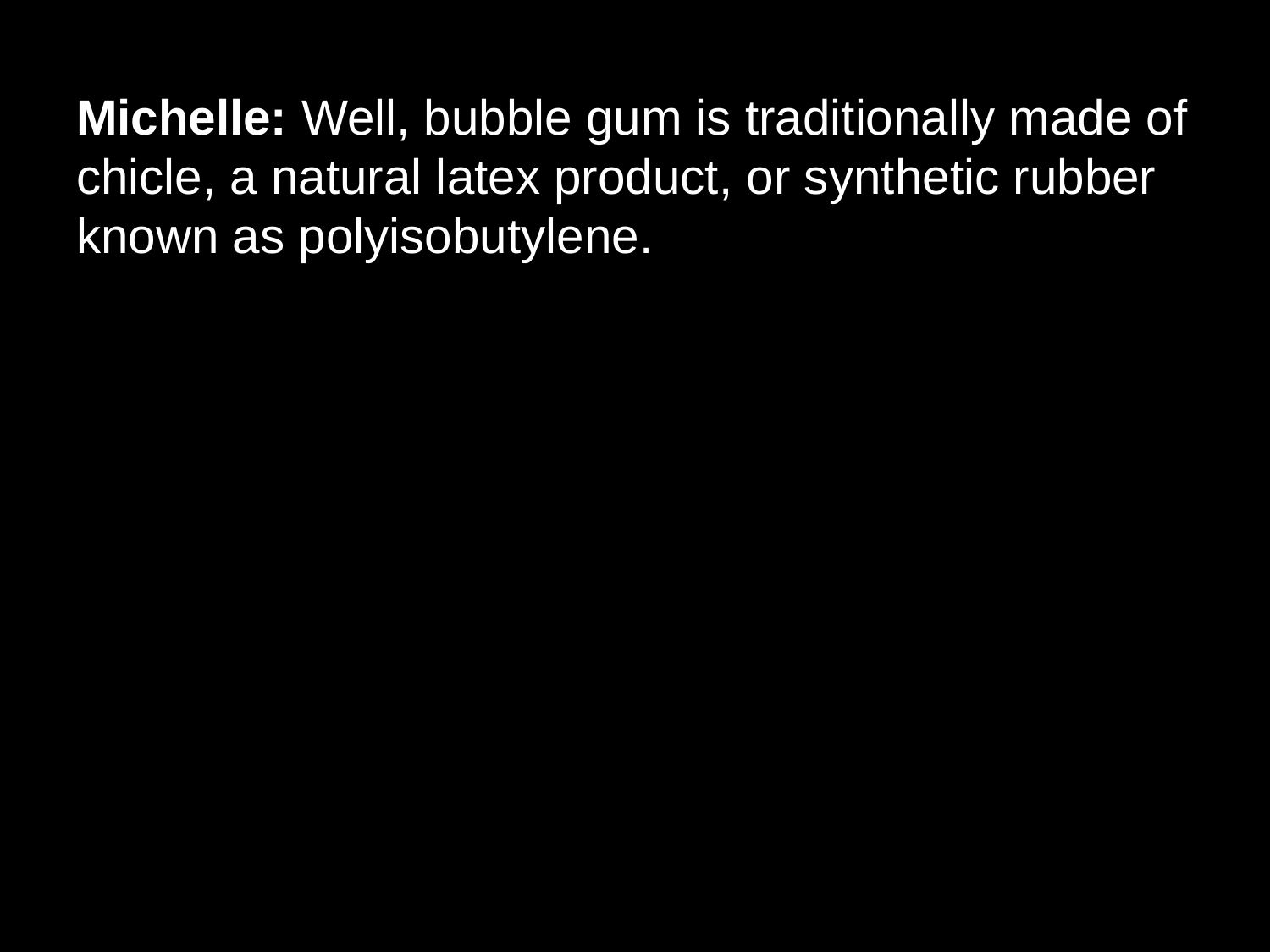

# Michelle: Well, bubble gum is traditionally made of chicle, a natural latex product, or synthetic rubber known as polyisobutylene.